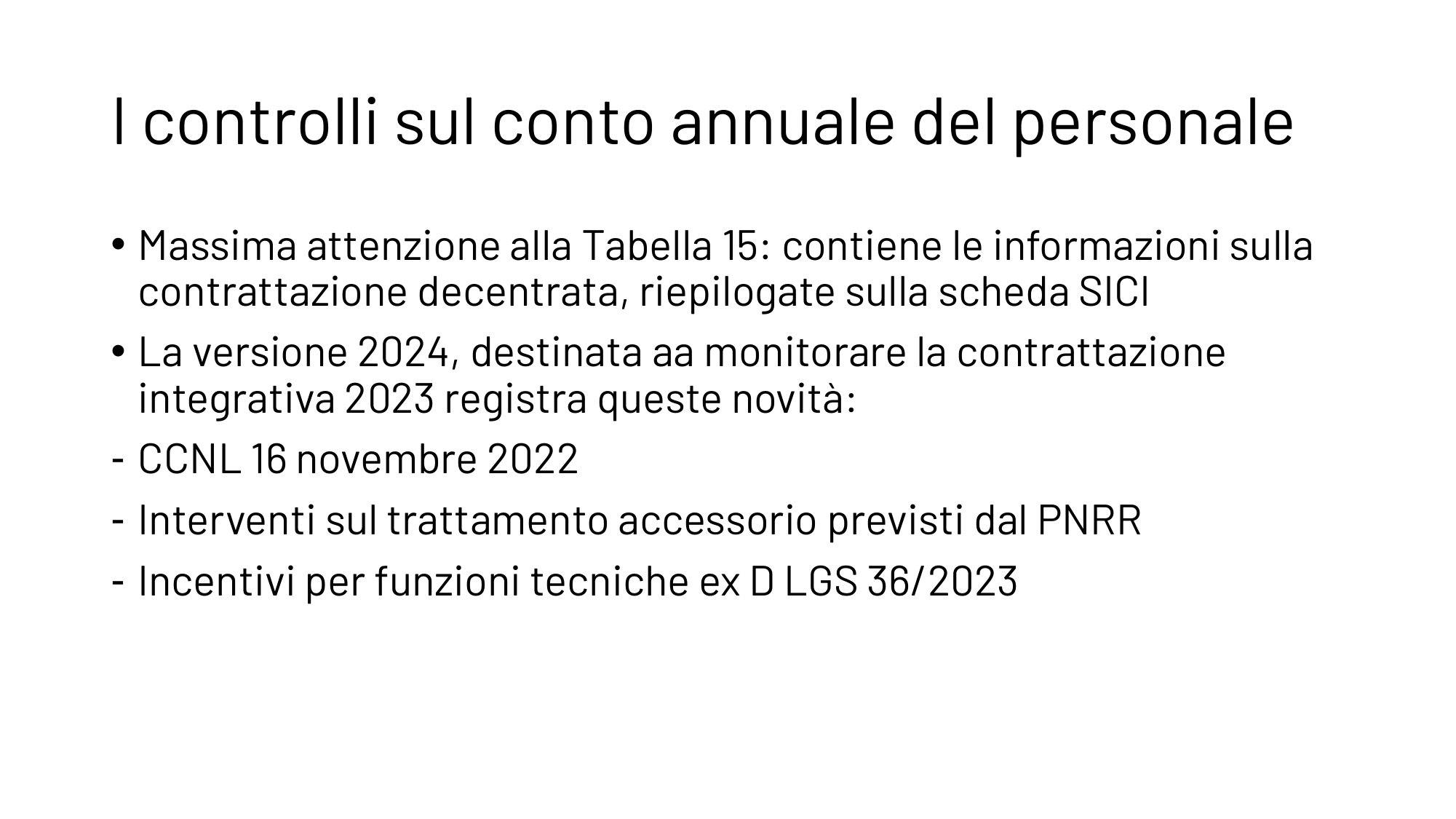

# I controlli sul conto annuale del personale
Massima attenzione alla Tabella 15: contiene le informazioni sulla contrattazione decentrata, riepilogate sulla scheda SICI
La versione 2024, destinata aa monitorare la contrattazione integrativa 2023 registra queste novità:
CCNL 16 novembre 2022
Interventi sul trattamento accessorio previsti dal PNRR
Incentivi per funzioni tecniche ex D LGS 36/2023